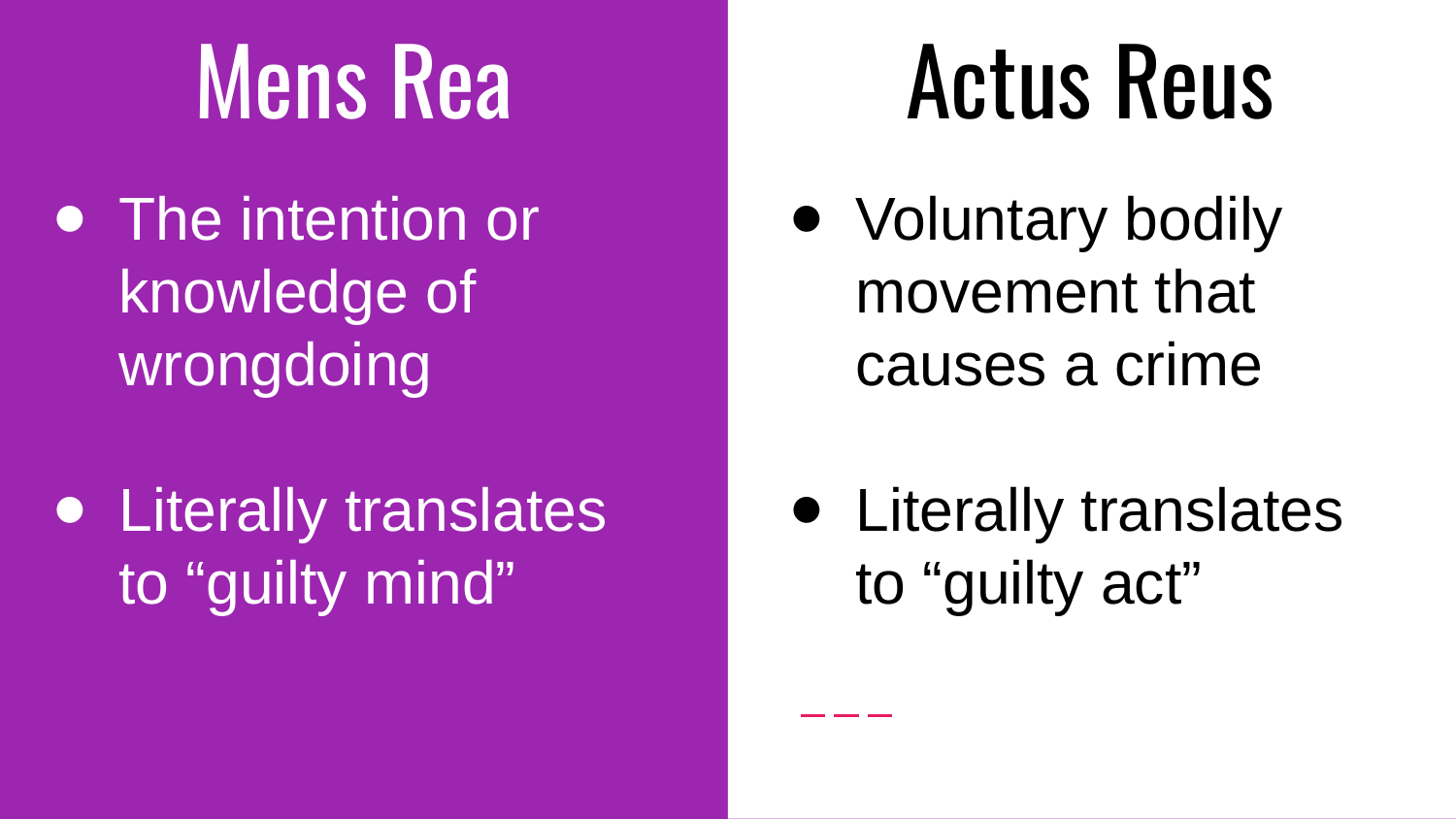

# Mens Rea
Actus Reus
The intention or knowledge of wrongdoing

Literally translates to “guilty mind”
Voluntary bodily movement that causes a crime

Literally translates to “guilty act”